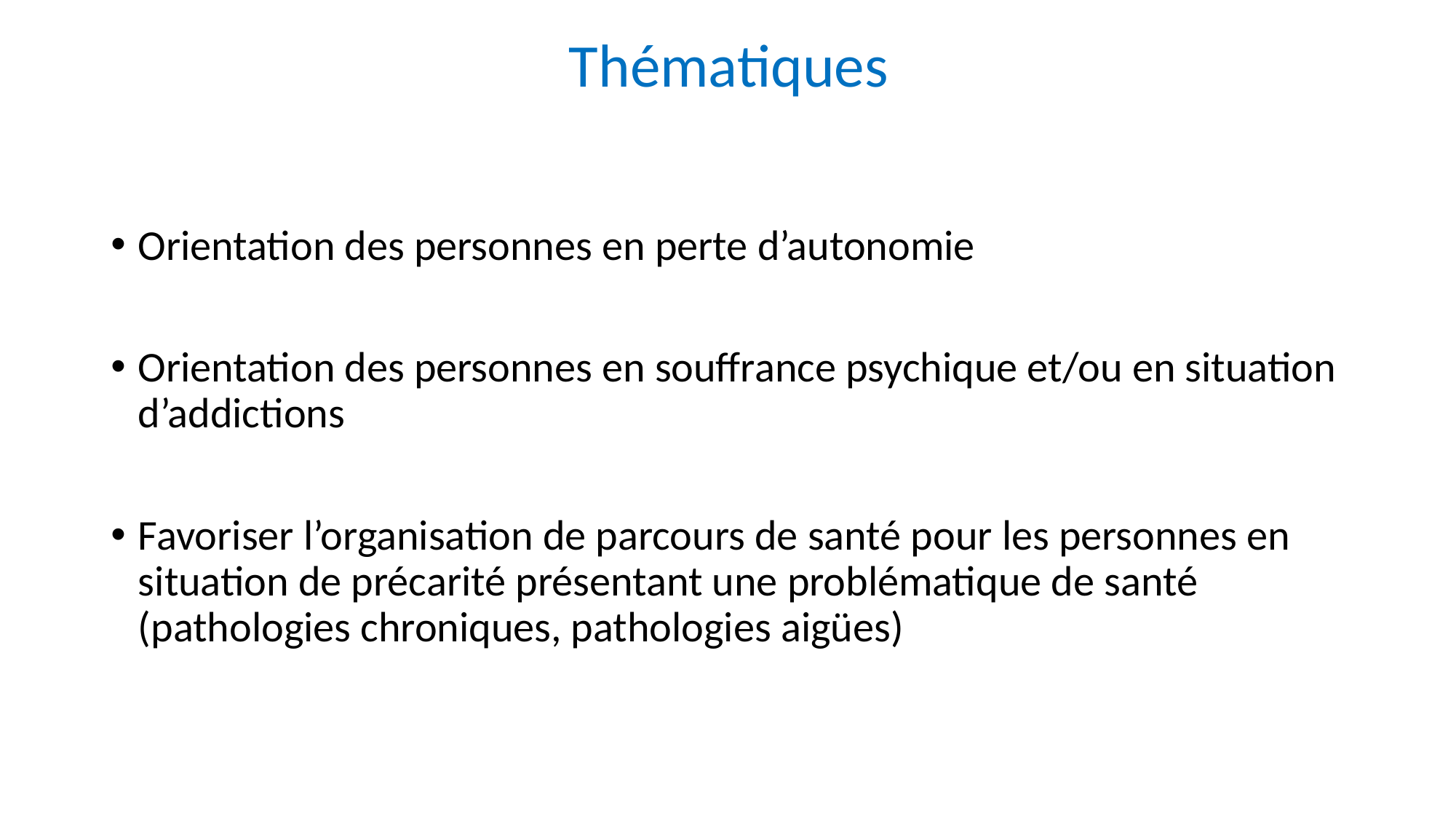

# Thématiques
Orientation des personnes en perte d’autonomie

Orientation des personnes en souffrance psychique et/ou en situation d’addictions

Favoriser l’organisation de parcours de santé pour les personnes en situation de précarité présentant une problématique de santé (pathologies chroniques, pathologies aigües)